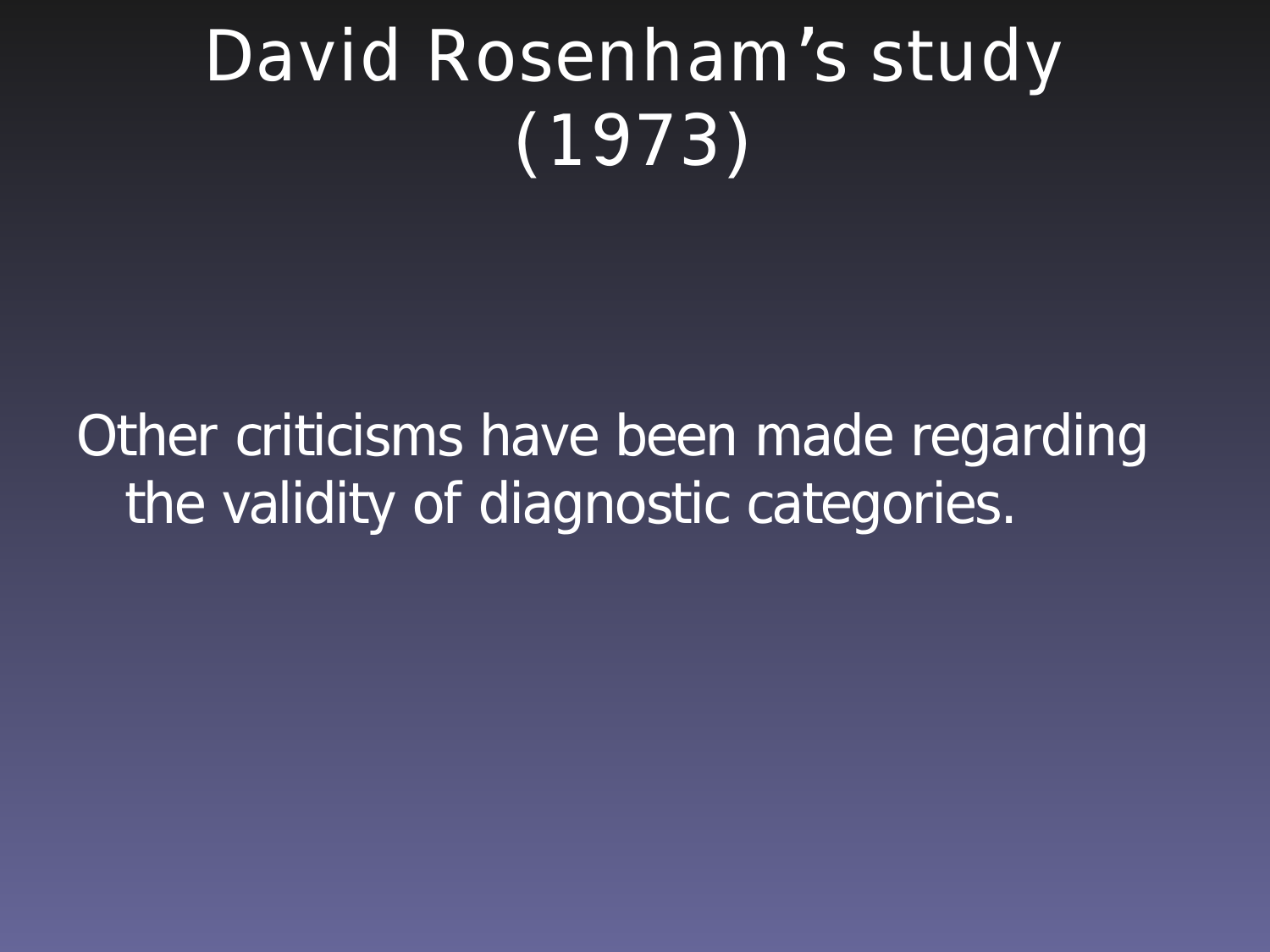

David Rosenham’s study (1973)

Other criticisms have been made regarding the validity of diagnostic categories.